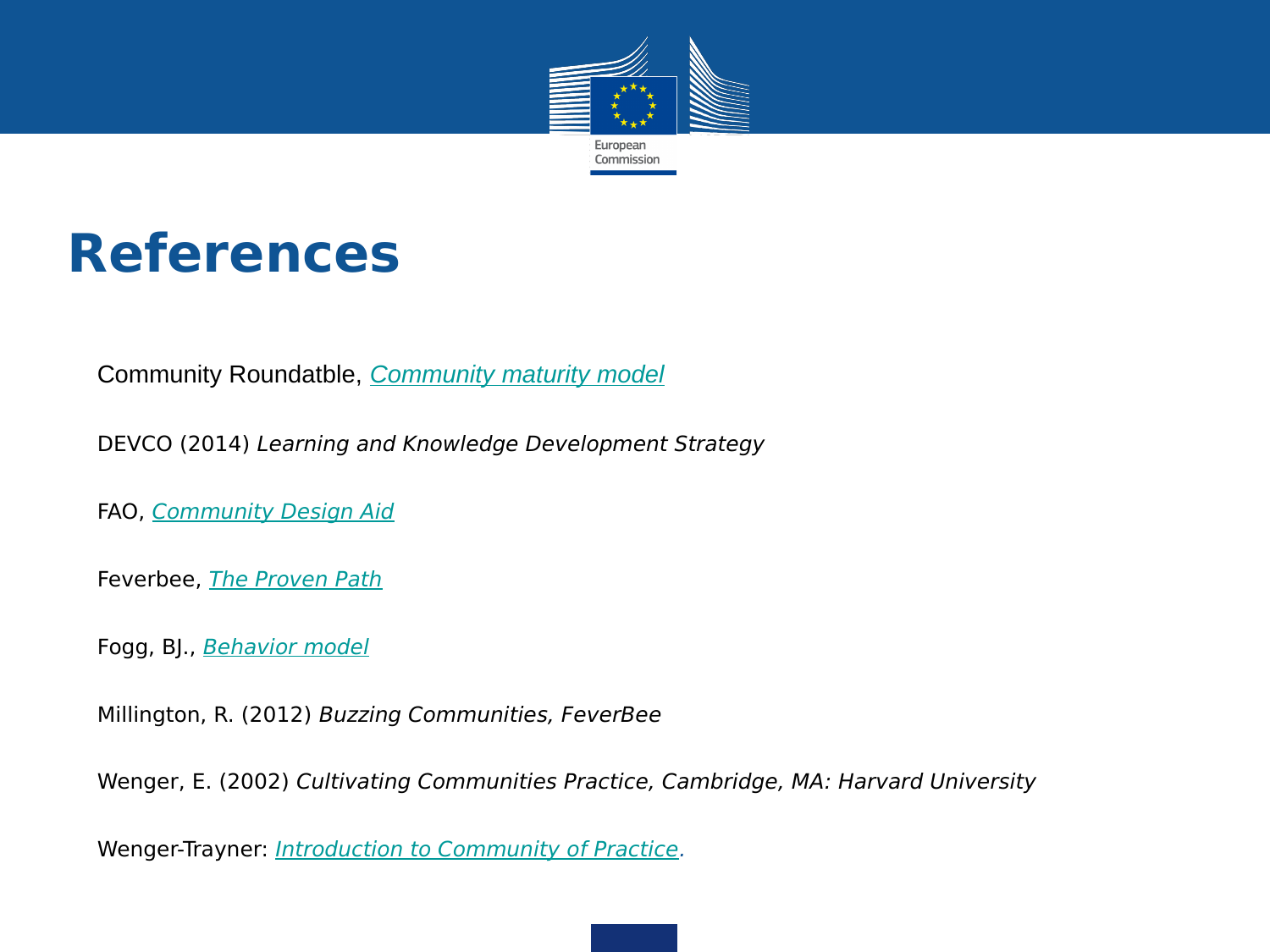

# References
   Community Roundatble, Community maturity model

DEVCO (2014) Learning and Knowledge Development Strategy

FAO, Community Design Aid

Feverbee, The Proven Path

Fogg, BJ., Behavior model

Millington, R. (2012) Buzzing Communities, FeverBee

Wenger, E. (2002) Cultivating Communities Practice, Cambridge, MA: Harvard University

Wenger-Trayner: Introduction to Community of Practice.